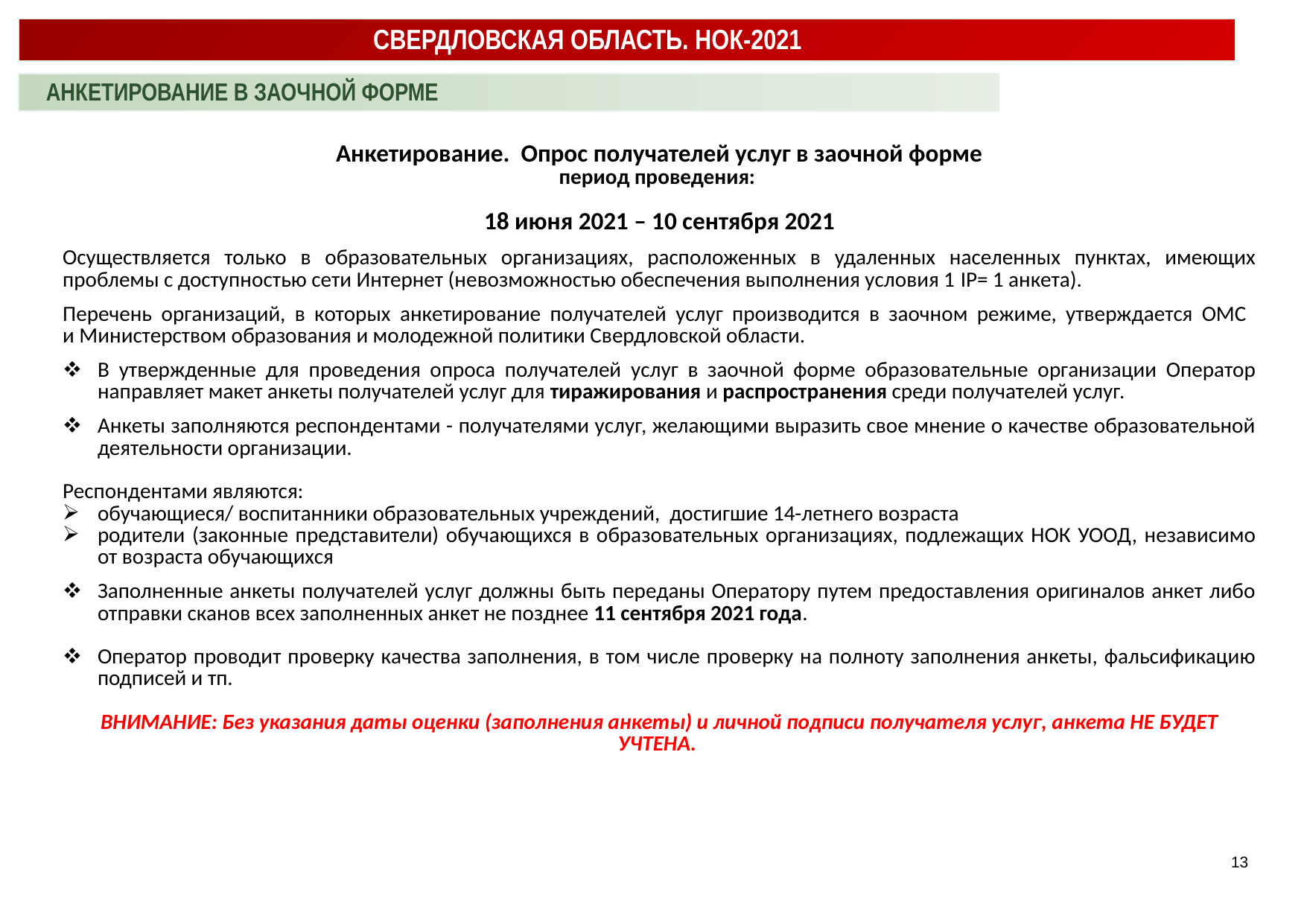

СВЕРДЛОВСКАЯ ОБЛАСТЬ. НОК-2021

АНКЕТИРОВАНИЕ В ЗАОЧНОЙ ФОРМЕ
| Анкетирование. Опрос получателей услуг в заочной форме период проведения: 18 июня 2021 – 10 сентября 2021 Осуществляется только в образовательных организациях, расположенных в удаленных населенных пунктах, имеющих проблемы с доступностью сети Интернет (невозможностью обеспечения выполнения условия 1 IP= 1 анкета). Перечень организаций, в которых анкетирование получателей услуг производится в заочном режиме, утверждается ОМС и Министерством образования и молодежной политики Свердловской области. В утвержденные для проведения опроса получателей услуг в заочной форме образовательные организации Оператор направляет макет анкеты получателей услуг для тиражирования и распространения среди получателей услуг. Анкеты заполняются респондентами - получателями услуг, желающими выразить свое мнение о качестве образовательной деятельности организации. Респондентами являются: обучающиеся/ воспитанники образовательных учреждений, достигшие 14-летнего возраста родители (законные представители) обучающихся в образовательных организациях, подлежащих НОК УООД, независимо от возраста обучающихся Заполненные анкеты получателей услуг должны быть переданы Оператору путем предоставления оригиналов анкет либо отправки сканов всех заполненных анкет не позднее 11 сентября 2021 года. Оператор проводит проверку качества заполнения, в том числе проверку на полноту заполнения анкеты, фальсификацию подписей и тп. ВНИМАНИЕ: Без указания даты оценки (заполнения анкеты) и личной подписи получателя услуг, анкета НЕ БУДЕТ УЧТЕНА. |
| --- |
|  |
13